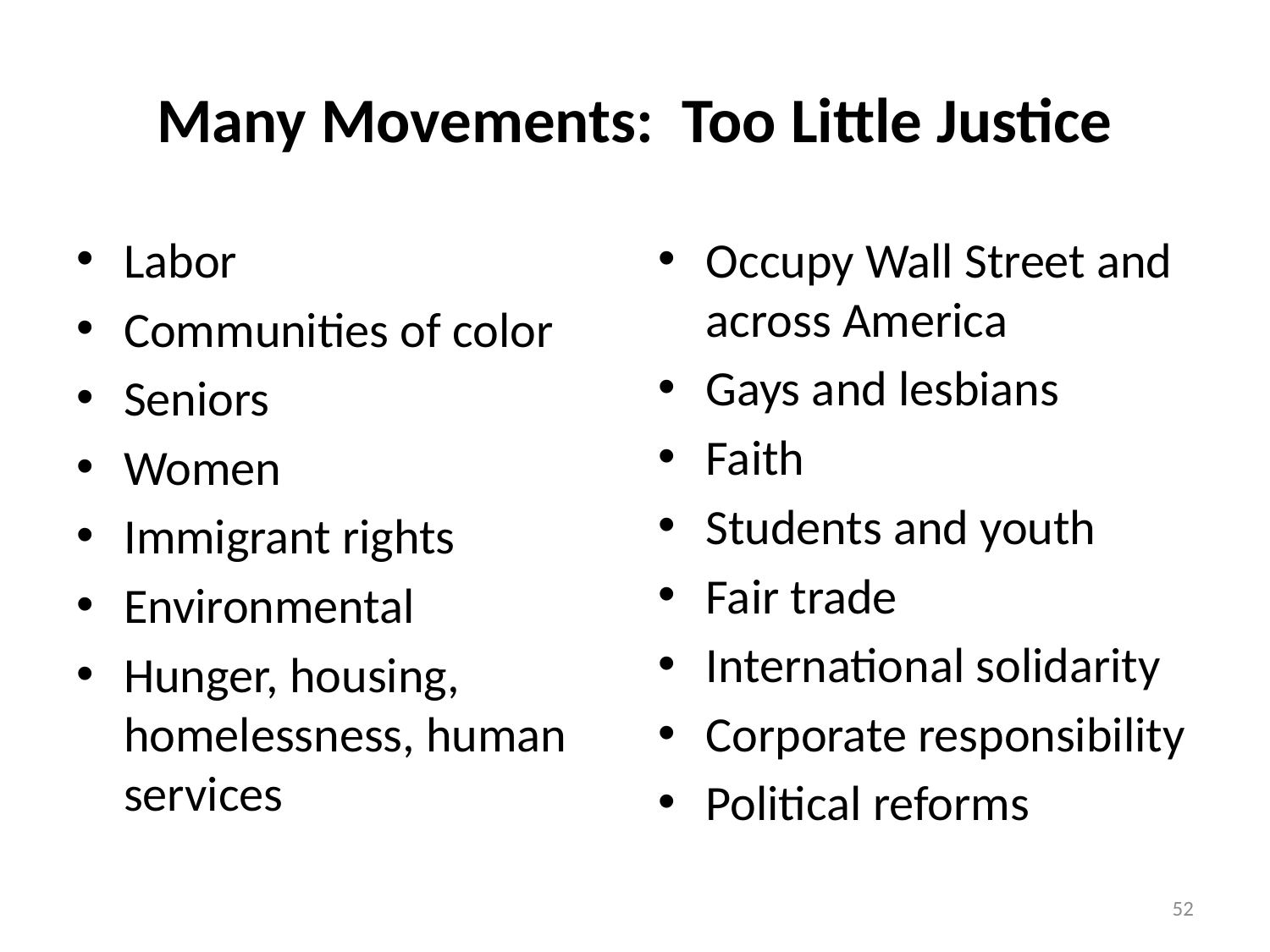

# Many Movements:  Too Little Justice
Labor
Communities of color
Seniors
Women
Immigrant rights
Environmental
Hunger, housing, homelessness, human services
Occupy Wall Street and across America
Gays and lesbians
Faith
Students and youth
Fair trade
International solidarity
Corporate responsibility
Political reforms

52